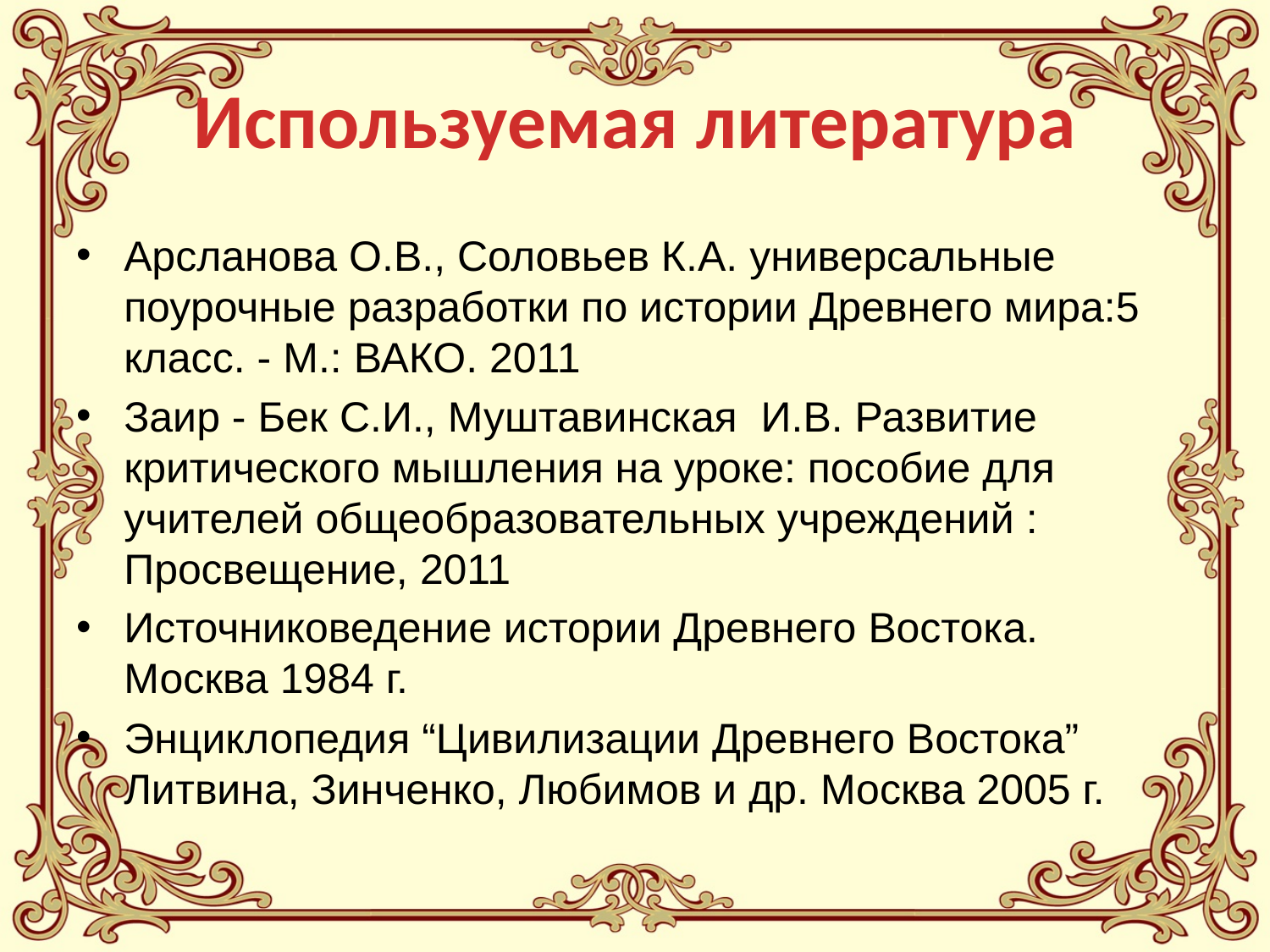

# Используемая литература
Арсланова О.В., Соловьев К.А. универсальные поурочные разработки по истории Древнего мира:5 класс. - М.: ВАКО. 2011
Заир - Бек С.И., Муштавинская  И.В. Развитие критического мышления на уроке: пособие для учителей общеобразовательных учреждений : Просвещение, 2011
Источниковедение истории Древнего Востока. Москва 1984 г.
Энциклопедия “Цивилизации Древнего Востока” Литвина, Зинченко, Любимов и др. Москва 2005 г.